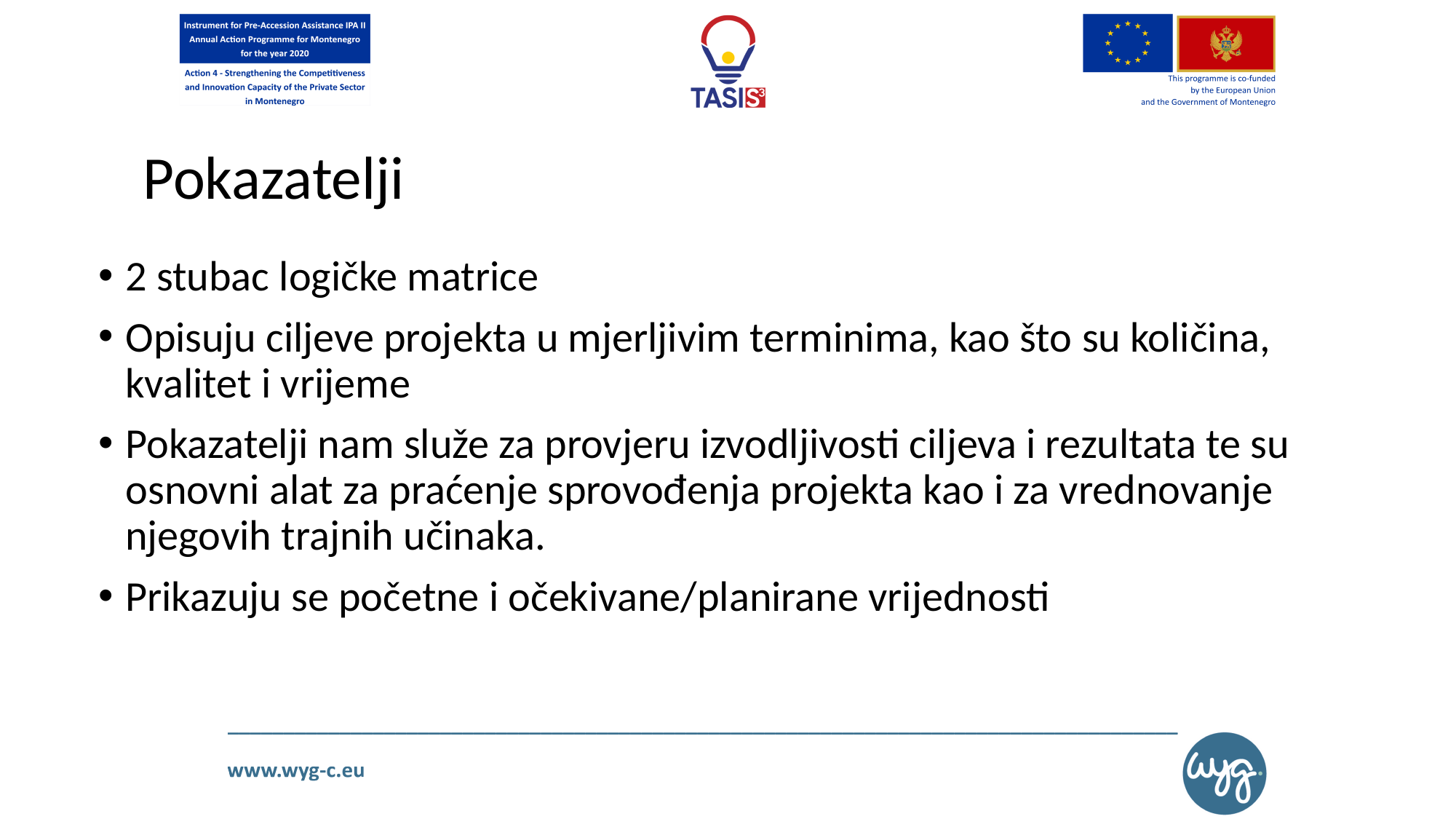

# Pokazatelji
2 stubac logičke matrice
Opisuju ciljeve projekta u mjerljivim terminima, kao što su količina, kvalitet i vrijeme
Pokazatelji nam služe za provjeru izvodljivosti ciljeva i rezultata te su osnovni alat za praćenje sprovođenja projekta kao i za vrednovanje njegovih trajnih učinaka.
Prikazuju se početne i očekivane/planirane vrijednosti